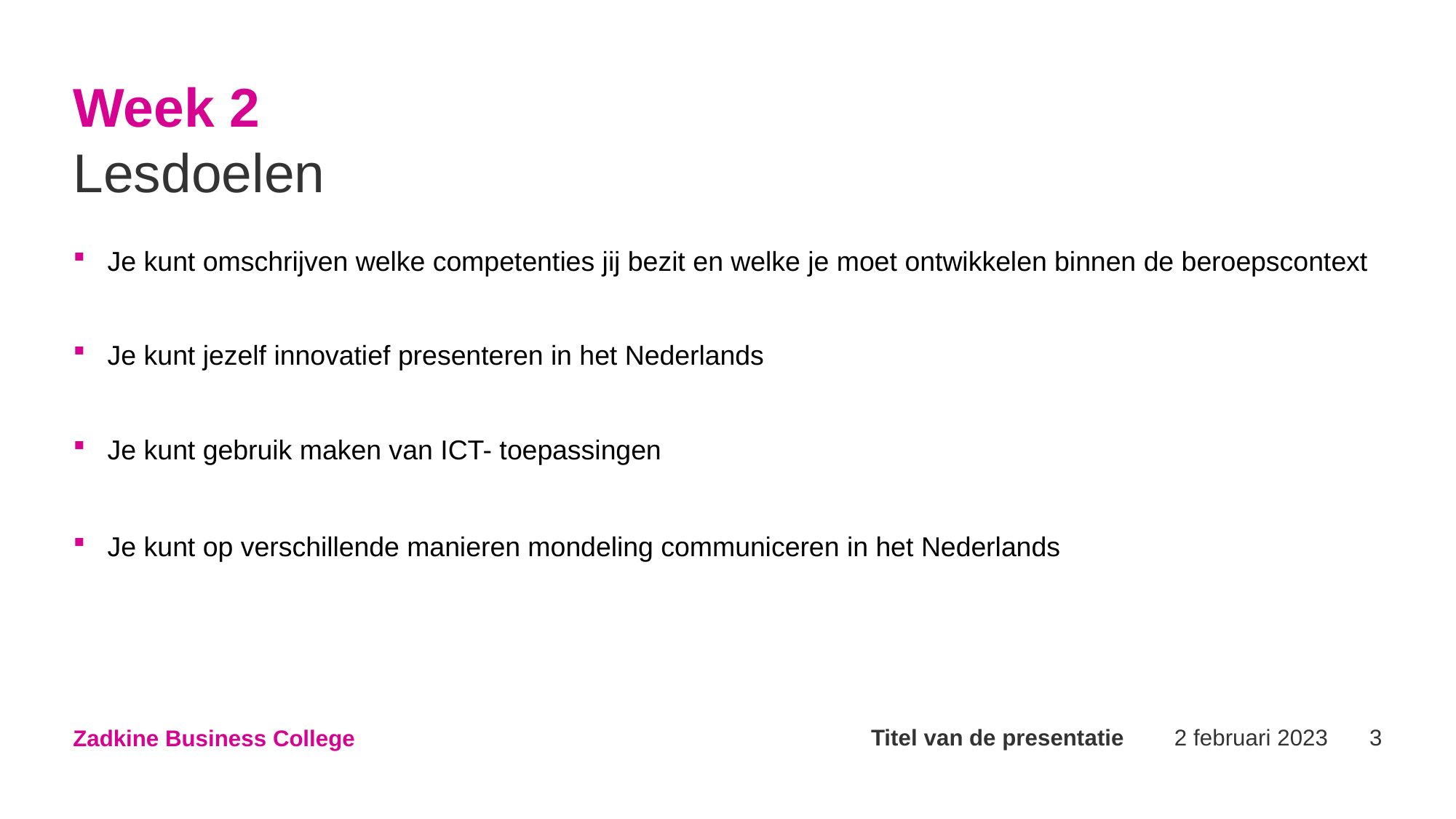

# Week 2
Lesdoelen
Je kunt omschrijven welke competenties jij bezit en welke je moet ontwikkelen binnen de beroepscontext

Je kunt jezelf innovatief presenteren in het Nederlands

Je kunt gebruik maken van ICT- toepassingen

Je kunt op verschillende manieren mondeling communiceren in het Nederlands
Titel van de presentatie
2 februari 2023
3